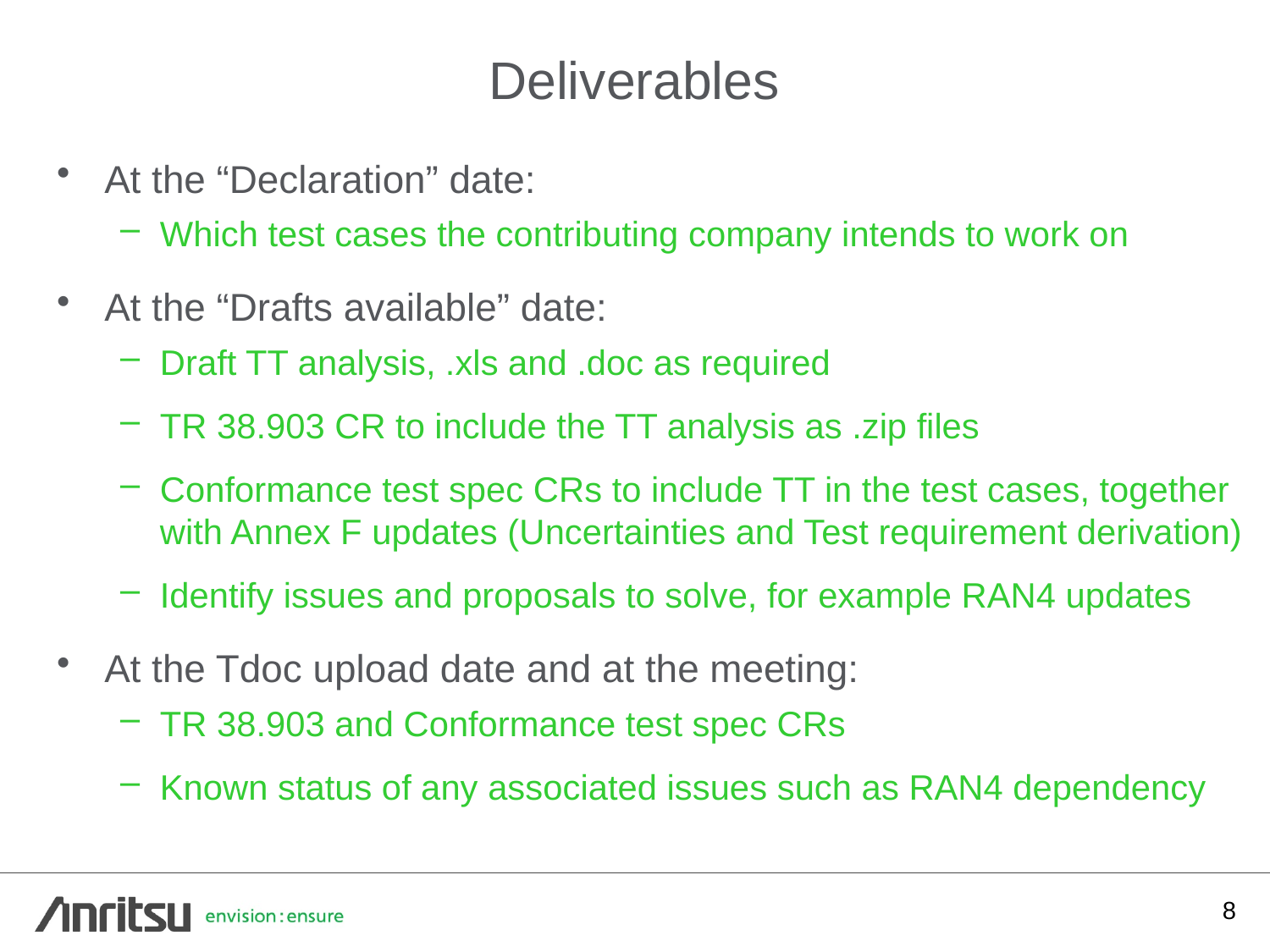

# Deliverables
At the “Declaration” date:
Which test cases the contributing company intends to work on
At the “Drafts available” date:
Draft TT analysis, .xls and .doc as required
TR 38.903 CR to include the TT analysis as .zip files
Conformance test spec CRs to include TT in the test cases, together with Annex F updates (Uncertainties and Test requirement derivation)
Identify issues and proposals to solve, for example RAN4 updates
At the Tdoc upload date and at the meeting:
TR 38.903 and Conformance test spec CRs
Known status of any associated issues such as RAN4 dependency

8